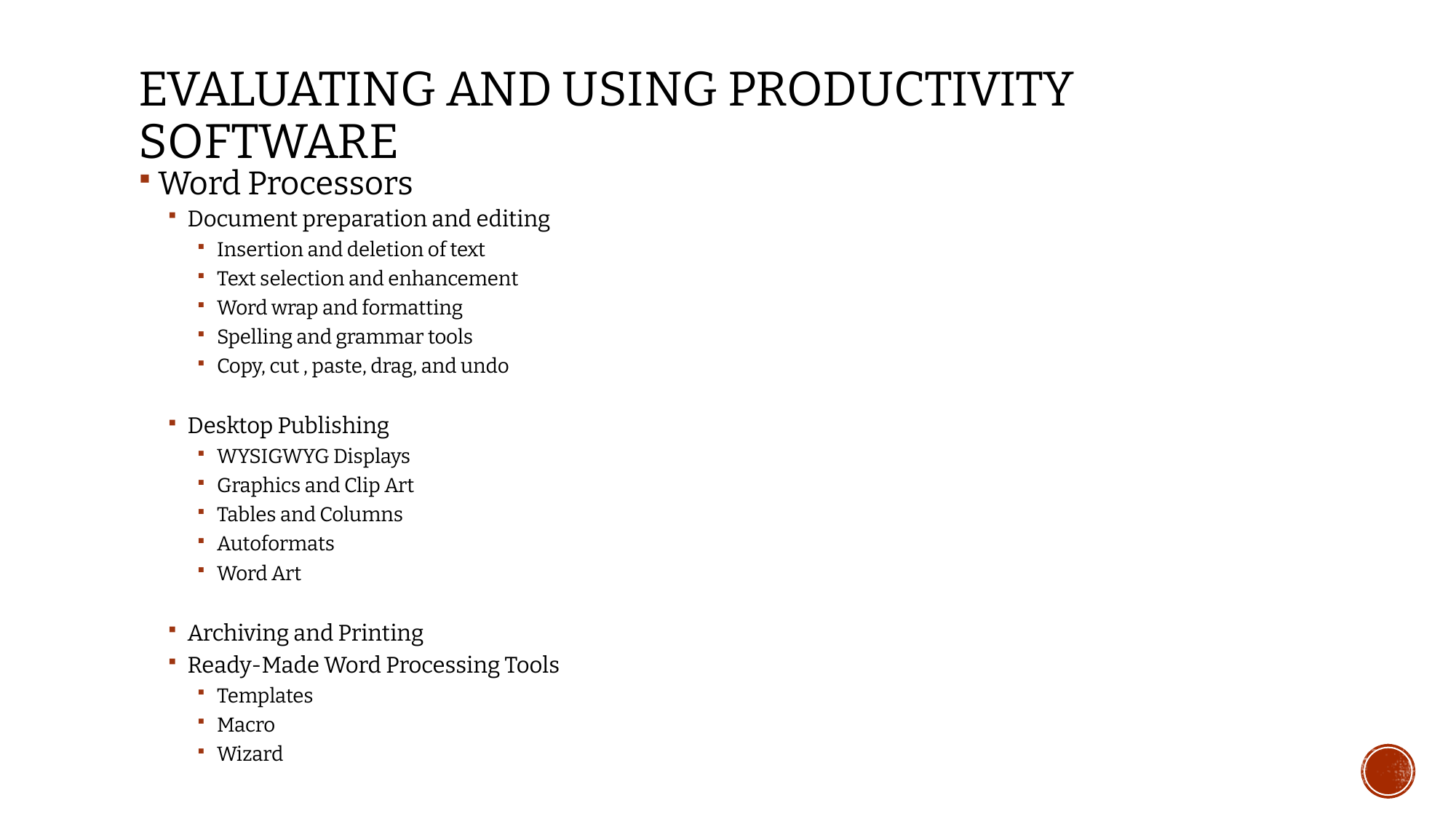

# Evaluating and using productivity software
Word Processors
Document preparation and editing
Insertion and deletion of text
Text selection and enhancement
Word wrap and formatting
Spelling and grammar tools
Copy, cut , paste, drag, and undo

Desktop Publishing
WYSIGWYG Displays
Graphics and Clip Art
Tables and Columns
Autoformats
Word Art

Archiving and Printing
Ready-Made Word Processing Tools
Templates
Macro
Wizard